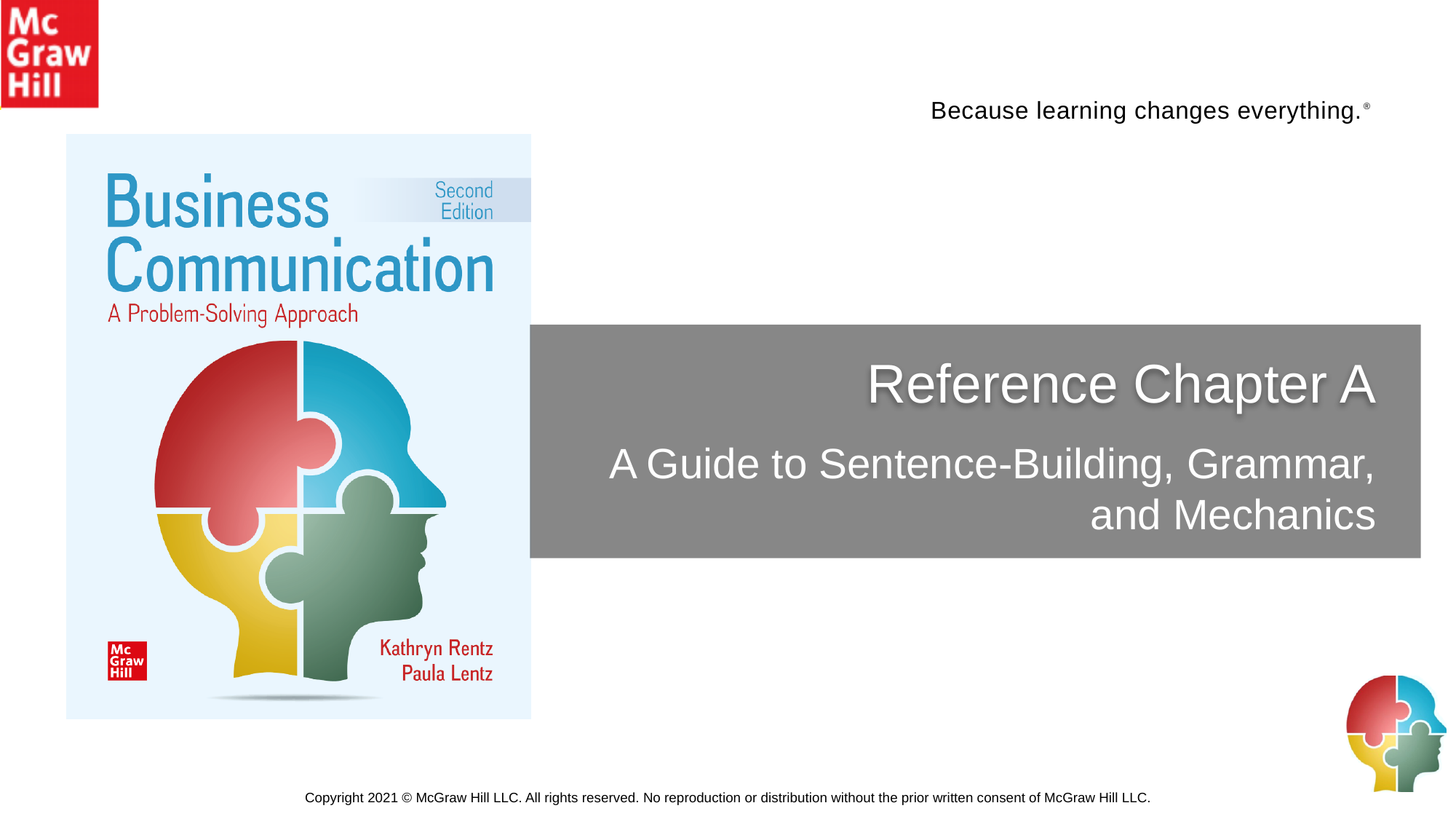

# Reference Chapter A
A Guide to Sentence-Building, Grammar, and Mechanics
Copyright 2021 © McGraw Hill LLC. All rights reserved. No reproduction or distribution without the prior written consent of McGraw Hill LLC.